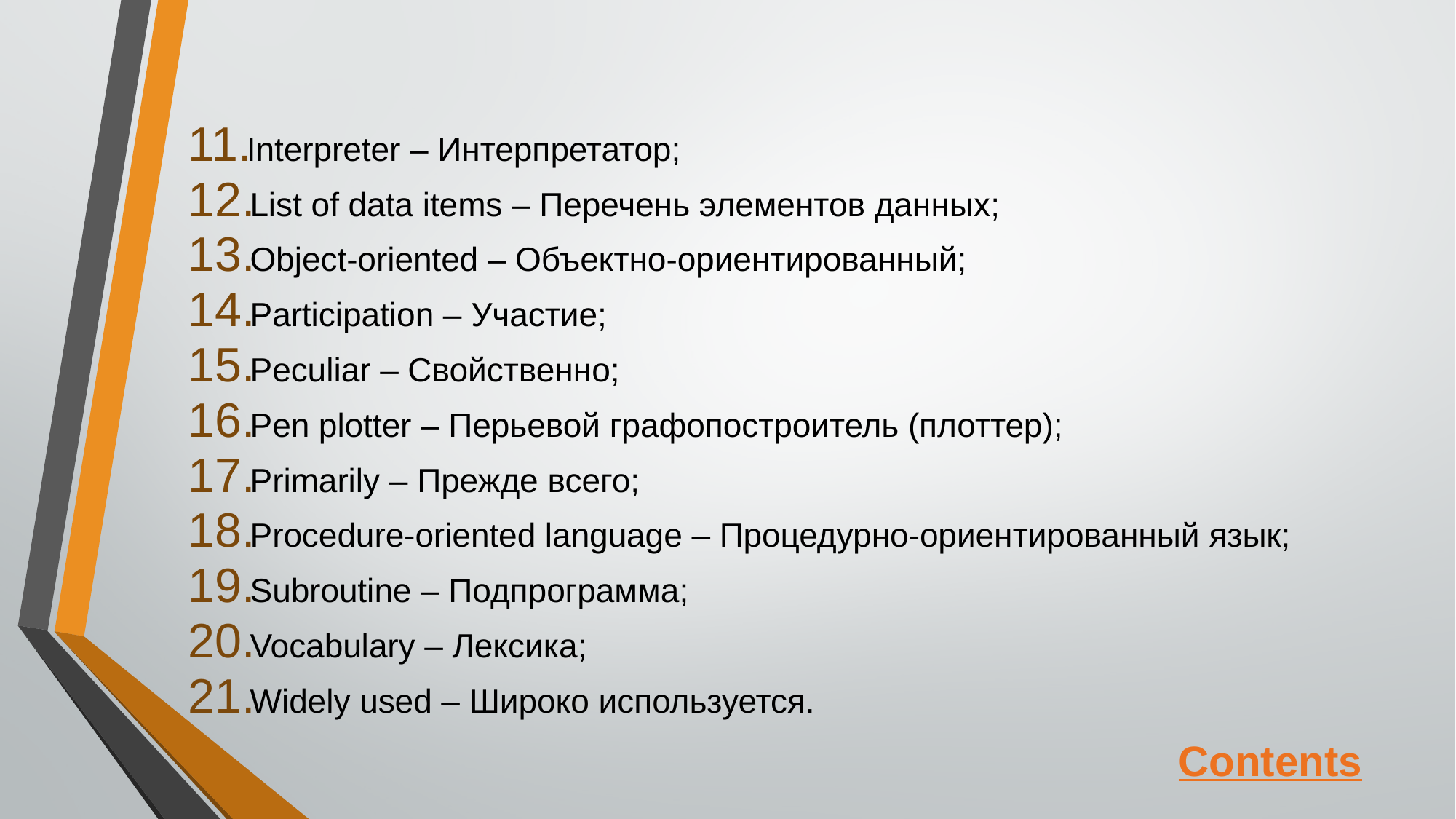

Interpreter – Интерпретатор;
List of data items – Перечень элементов данных;
Object-oriented – Объектно-ориентированный;
Participation – Участие;
Peculiar – Свойственно;
Pen plotter – Перьевой графопостроитель (плоттер);
Primarily – Прежде всего;
Procedure-oriented language – Процедурно-ориентированный язык;
Subroutine – Подпрограмма;
Vocabulary – Лексика;
Widely used – Широко используется.
Contents